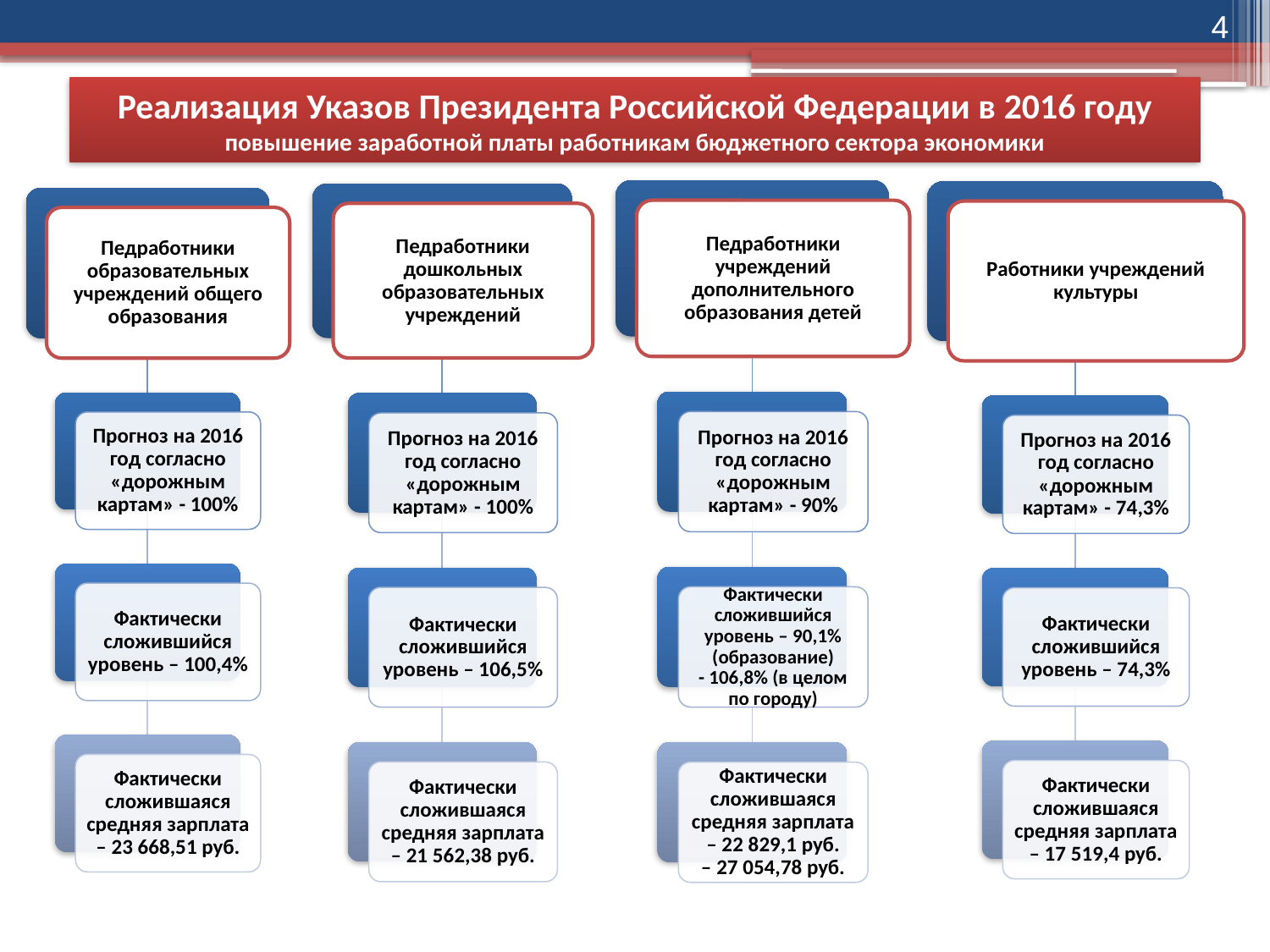

4
Реализация Указов Президента Российской Федерации в 2016 году
повышение заработной платы работникам бюджетного сектора экономики
Педработники образовательных учреждений общего образования
Прогноз на 2016 год согласно «дорожным картам» - 100%
Фактически сложившийся уровень – 100,4%
Фактически сложившаяся средняя зарплата – 23 668,51 руб.
Работники учреждений культуры
Прогноз на 2016 год согласно «дорожным картам» - 74,3%
Фактически сложившийся уровень – 74,3%
Фактически сложившаяся средняя зарплата – 17 519,4 руб.
Педработники учреждений дополнительного образования детей
Прогноз на 2016 год согласно «дорожным картам» - 90%
Фактически сложившийся уровень – 90,1% (образование)
- 106,8% (в целом по городу)
Фактически сложившаяся средняя зарплата – 22 829,1 руб.
– 27 054,78 руб.
Педработники дошкольных образовательных учреждений
Прогноз на 2016 год согласно «дорожным картам» - 100%
Фактически сложившийся уровень – 106,5%
Фактически сложившаяся средняя зарплата – 21 562,38 руб.